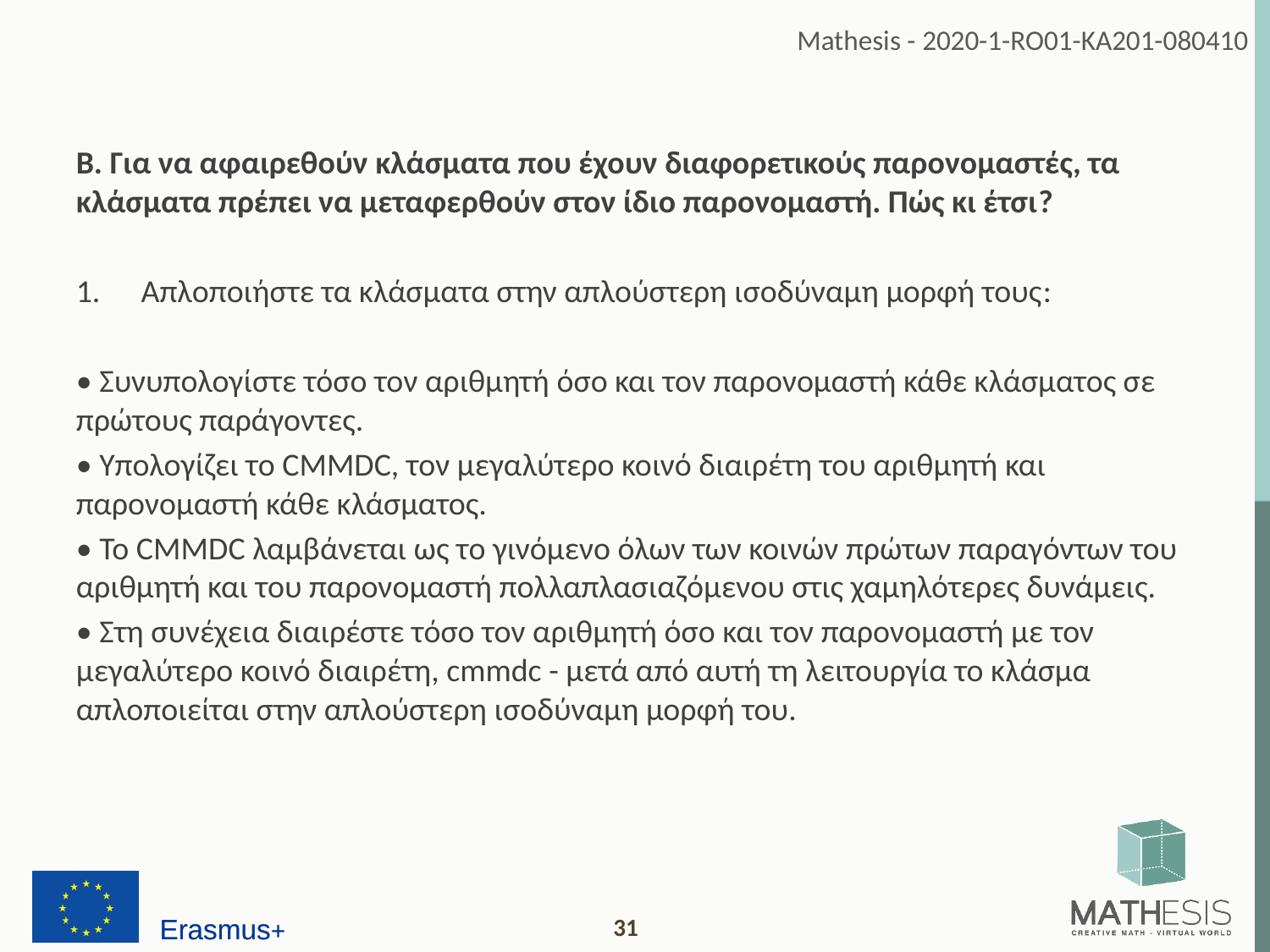

B. Για να αφαιρεθούν κλάσματα που έχουν διαφορετικούς παρονομαστές, τα κλάσματα πρέπει να μεταφερθούν στον ίδιο παρονομαστή. Πώς κι έτσι?

Απλοποιήστε τα κλάσματα στην απλούστερη ισοδύναμη μορφή τους:

• Συνυπολογίστε τόσο τον αριθμητή όσο και τον παρονομαστή κάθε κλάσματος σε πρώτους παράγοντες.
• Υπολογίζει το CMMDC, τον μεγαλύτερο κοινό διαιρέτη του αριθμητή και παρονομαστή κάθε κλάσματος.
• Το CMMDC λαμβάνεται ως το γινόμενο όλων των κοινών πρώτων παραγόντων του αριθμητή και του παρονομαστή πολλαπλασιαζόμενου στις χαμηλότερες δυνάμεις.
• Στη συνέχεια διαιρέστε τόσο τον αριθμητή όσο και τον παρονομαστή με τον μεγαλύτερο κοινό διαιρέτη, cmmdc - μετά από αυτή τη λειτουργία το κλάσμα απλοποιείται στην απλούστερη ισοδύναμη μορφή του.